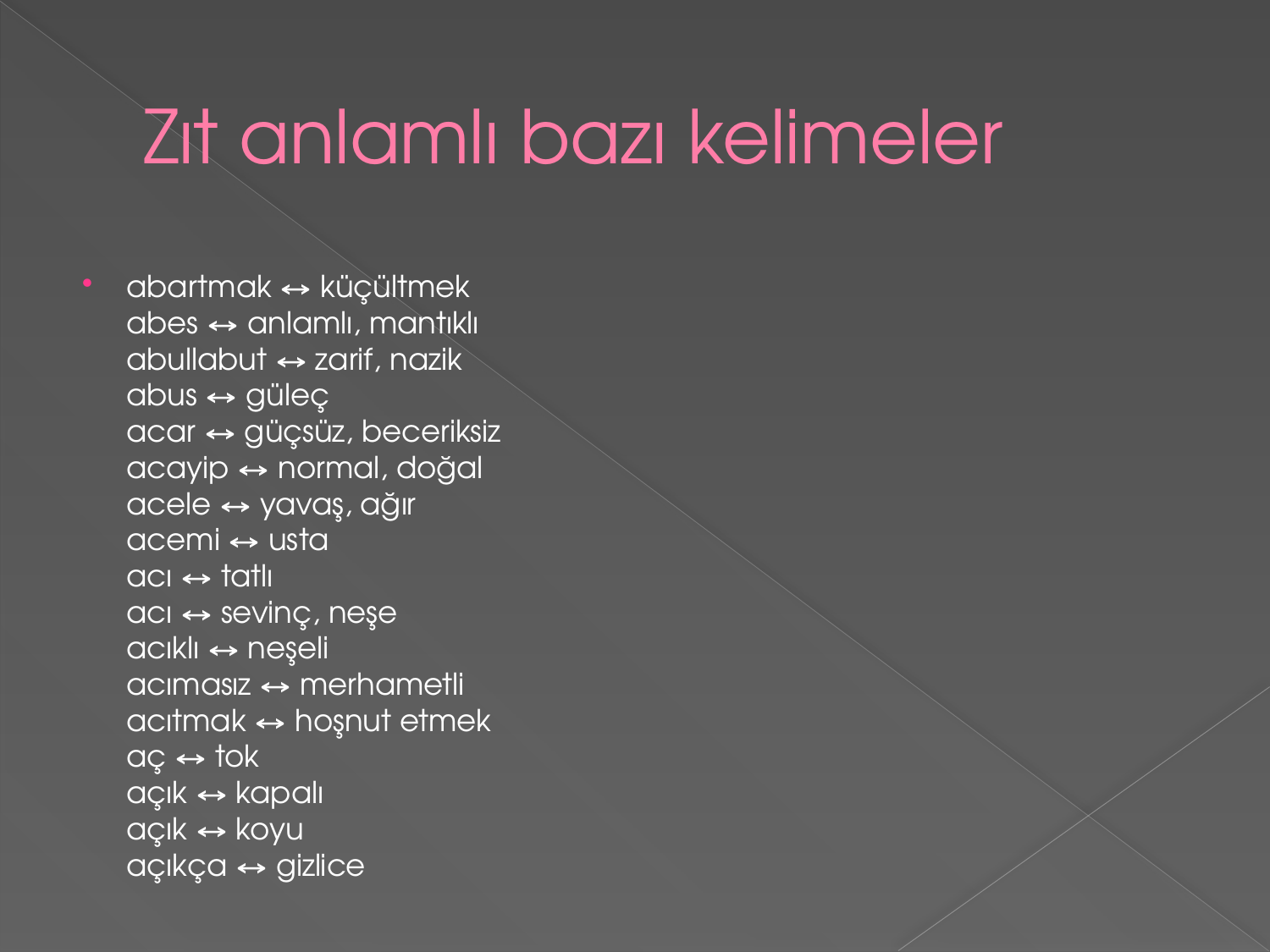

# Zıt anlamlı bazı kelimeler
abartmak ↔ küçültmek
abes ↔ anlamlı, mantıklı
abullabut ↔ zarif, nazik
abus ↔ güleç
acar ↔ güçsüz, beceriksiz
acayip ↔ normal, doğal
acele ↔ yavaş, ağır
acemi ↔ usta
acı ↔ tatlı
acı ↔ sevinç, neşe
acıklı ↔ neşeli
acımasız ↔ merhametli
acıtmak ↔ hoşnut etmek
aç ↔ tok
açık ↔ kapalı
açık ↔ koyu
açıkça ↔ gizlice